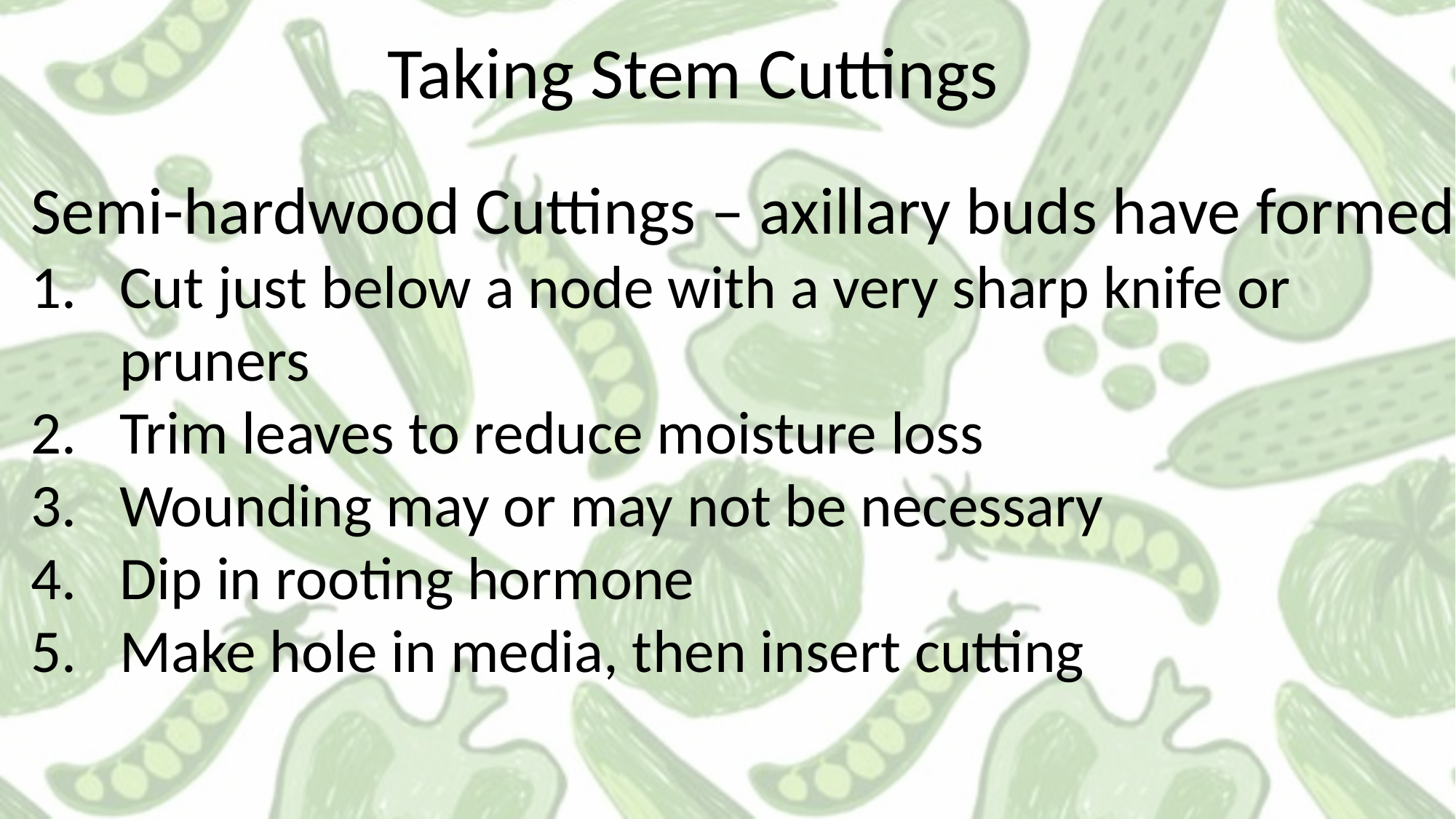

Taking Stem Cuttings
Semi-hardwood Cuttings – axillary buds have formed
Cut just below a node with a very sharp knife or pruners
Trim leaves to reduce moisture loss
Wounding may or may not be necessary
Dip in rooting hormone
Make hole in media, then insert cutting